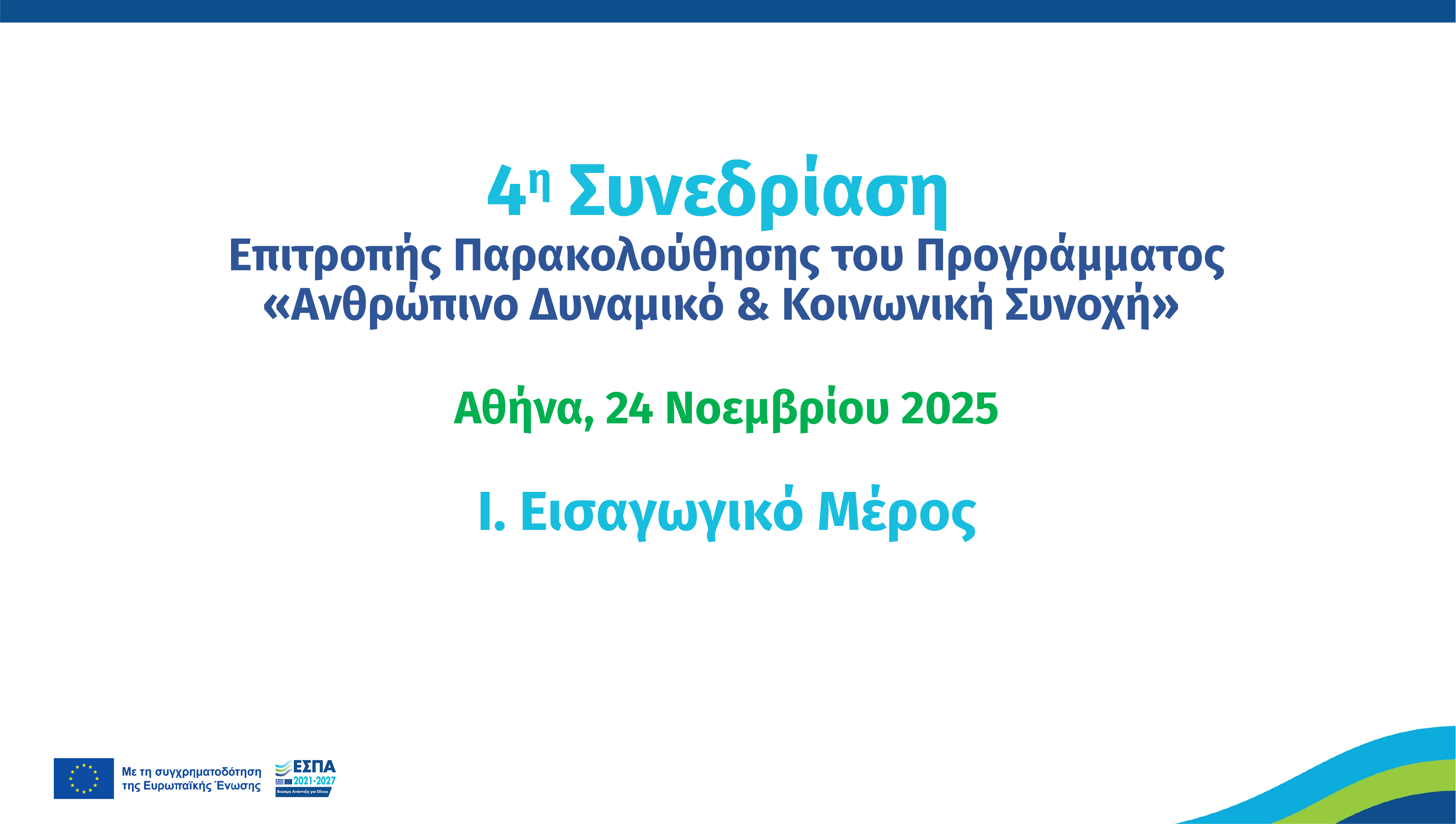

# 4η Συνεδρίαση Επιτροπής Παρακολούθησης του Προγράμματος «Ανθρώπινο Δυναμικό & Κοινωνική Συνοχή» Αθήνα, 24 Νοεμβρίου 2025
Ι. Εισαγωγικό Μέρος